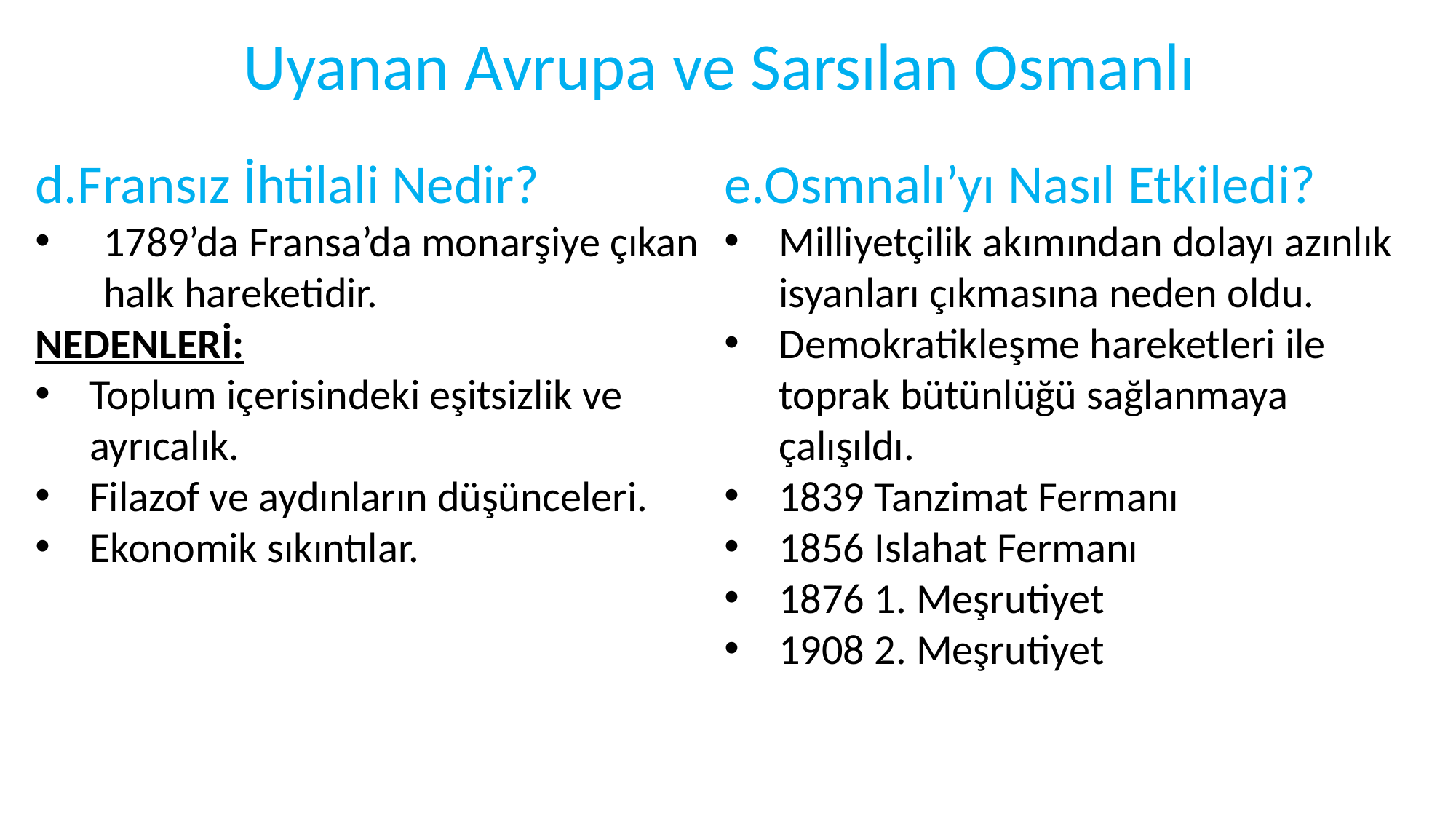

# Uyanan Avrupa ve Sarsılan Osmanlı
d.Fransız İhtilali Nedir?
1789’da Fransa’da monarşiye çıkan halk hareketidir.
NEDENLERİ:
Toplum içerisindeki eşitsizlik ve ayrıcalık.
Filazof ve aydınların düşünceleri.
Ekonomik sıkıntılar.

e.Osmnalı’yı Nasıl Etkiledi?
Milliyetçilik akımından dolayı azınlık isyanları çıkmasına neden oldu.
Demokratikleşme hareketleri ile toprak bütünlüğü sağlanmaya çalışıldı.
1839 Tanzimat Fermanı
1856 Islahat Fermanı
1876 1. Meşrutiyet
1908 2. Meşrutiyet